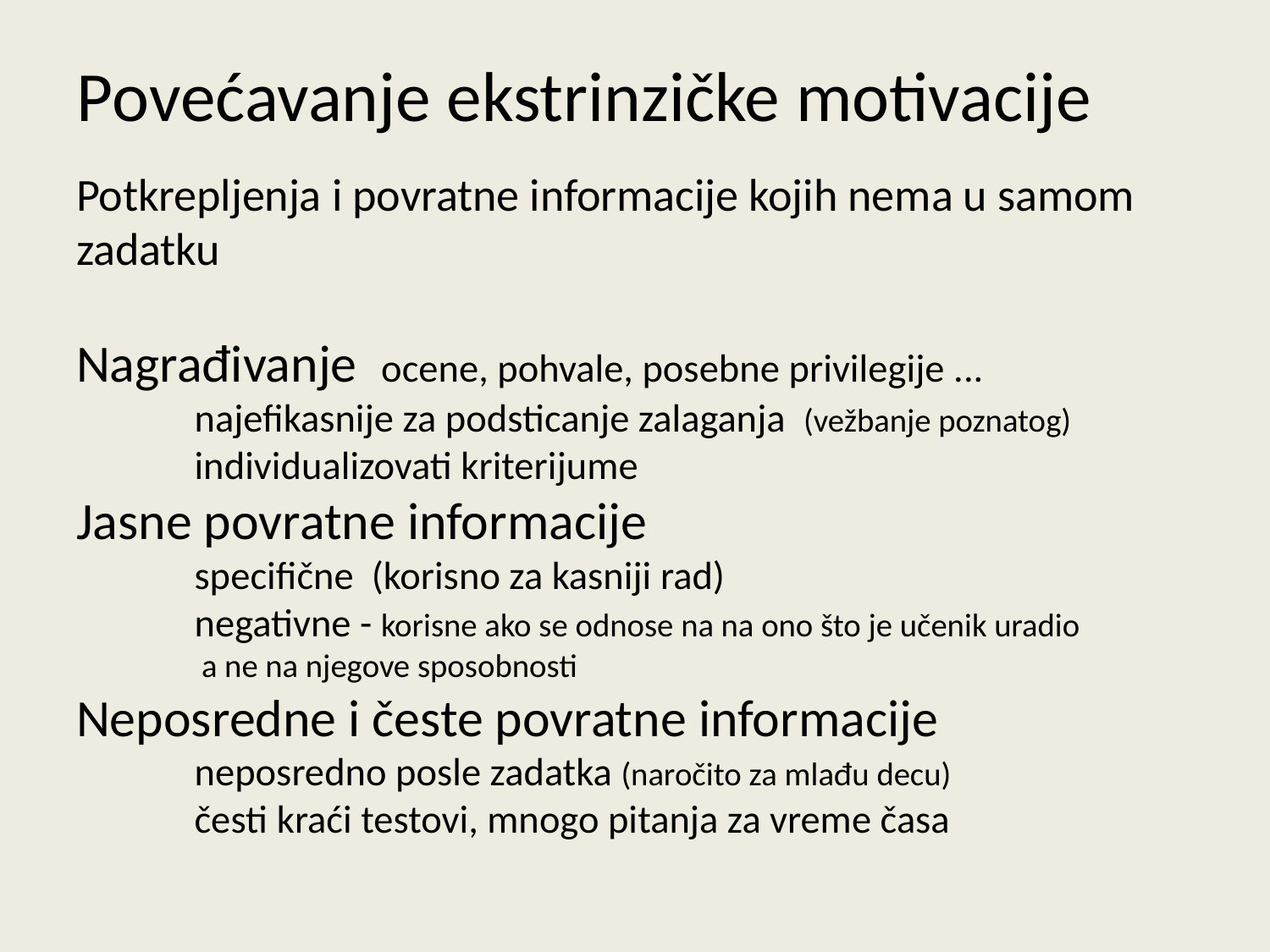

# Povećavanje ekstrinzičke motivacije
Potkrepljenja i povratne informacije kojih nema u samom zadatku

Nagrađivanje  ocene, pohvale, posebne privilegije ...
	najefikasnije za podsticanje zalaganja  (vežbanje poznatog)
	individualizovati kriterijume
Jasne povratne informacije
	specifične  (korisno za kasniji rad)
	negativne - korisne ako se odnose na na ono što je učenik uradio
	 a ne na njegove sposobnosti
Neposredne i česte povratne informacije
	neposredno posle zadatka (naročito za mlađu decu)
	česti kraći testovi, mnogo pitanja za vreme časa